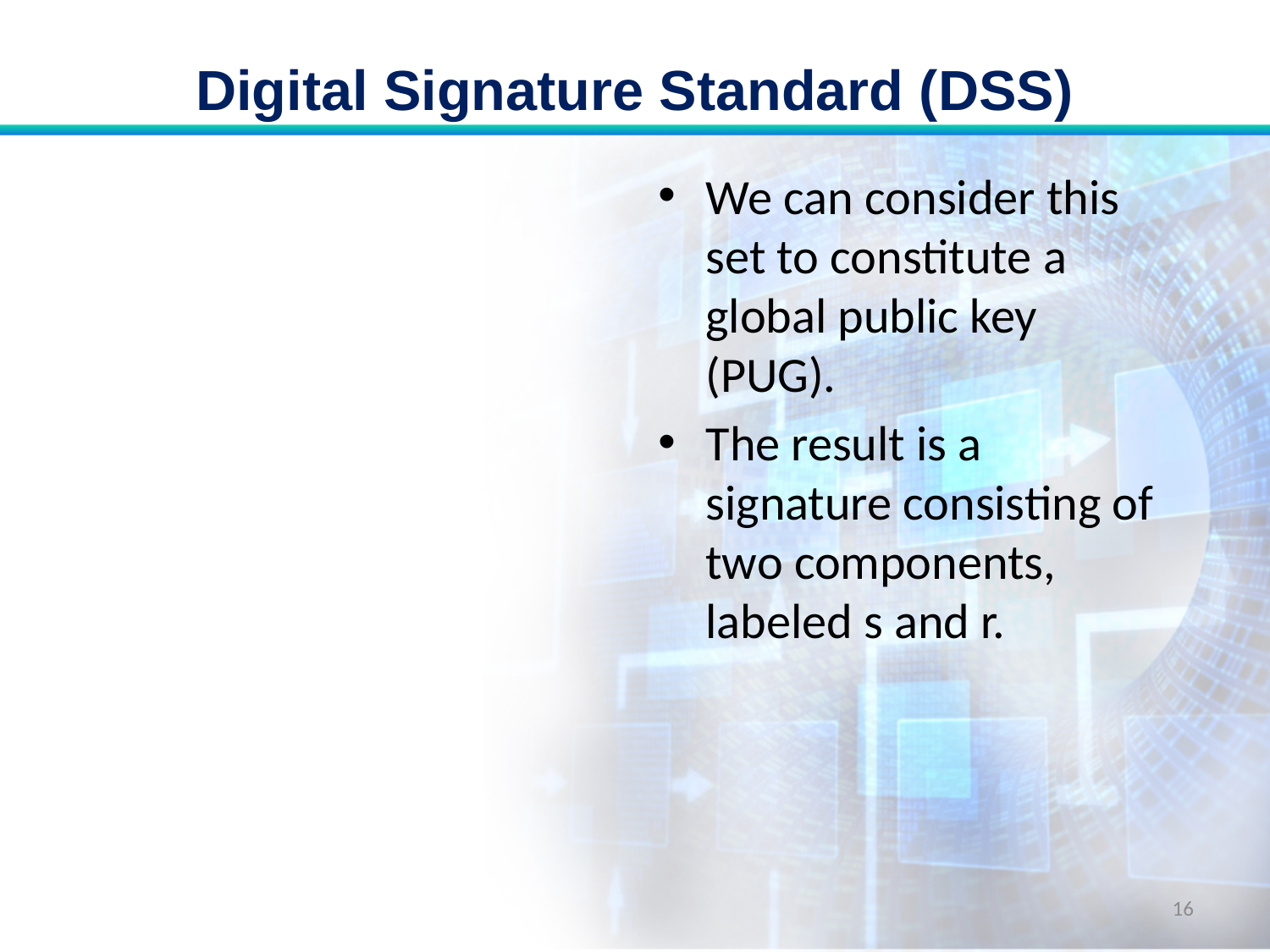

# Digital Signature Standard (DSS)
We can consider this set to constitute a global public key (PUG).
The result is a signature consisting of two components, labeled s and r.
16